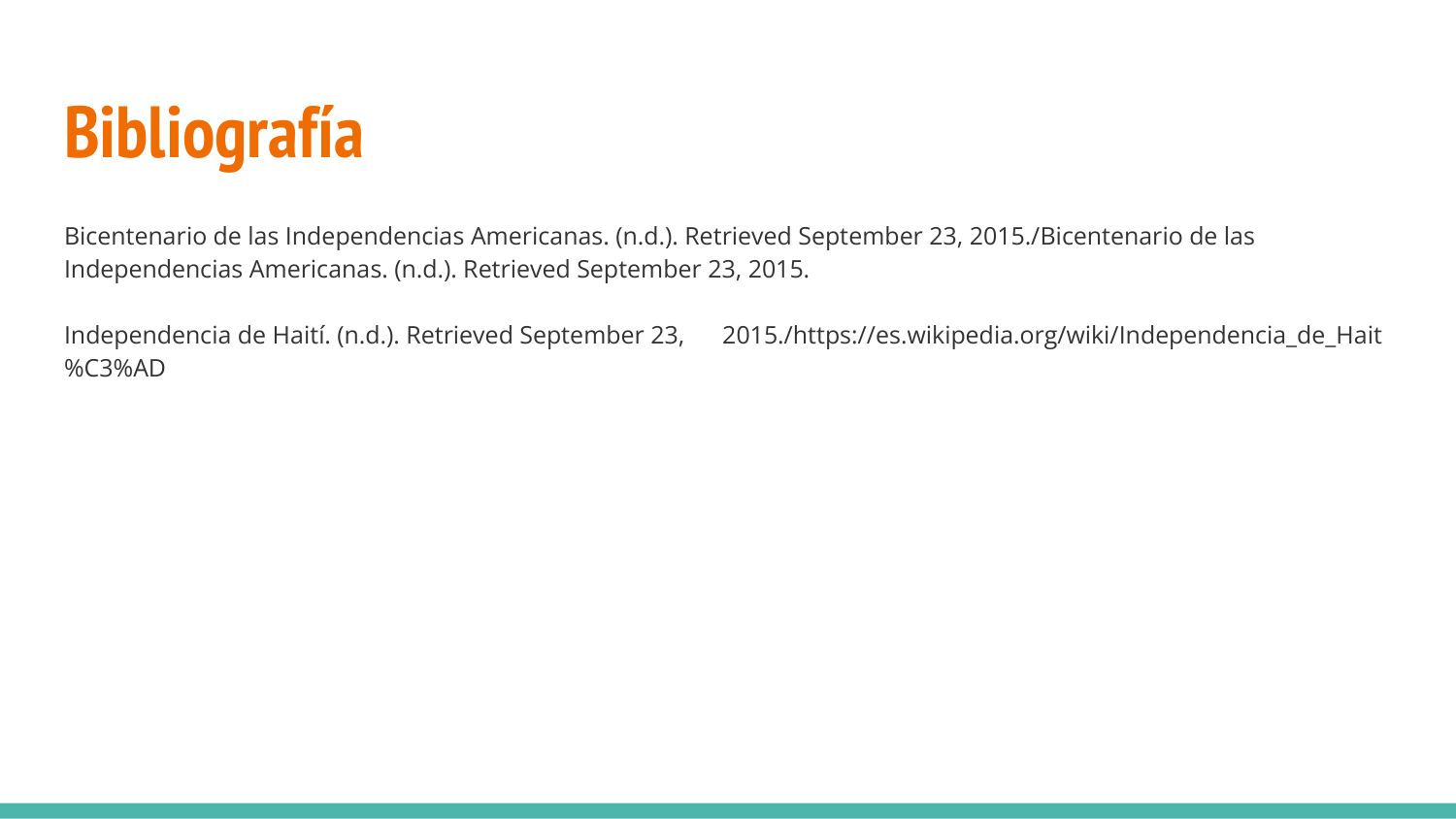

# Bibliografía
Bicentenario de las Independencias Americanas. (n.d.). Retrieved September 23, 2015./Bicentenario de las Independencias Americanas. (n.d.). Retrieved September 23, 2015.
Independencia de Haití. (n.d.). Retrieved September 23,      2015./https://es.wikipedia.org/wiki/Independencia_de_Hait%C3%AD